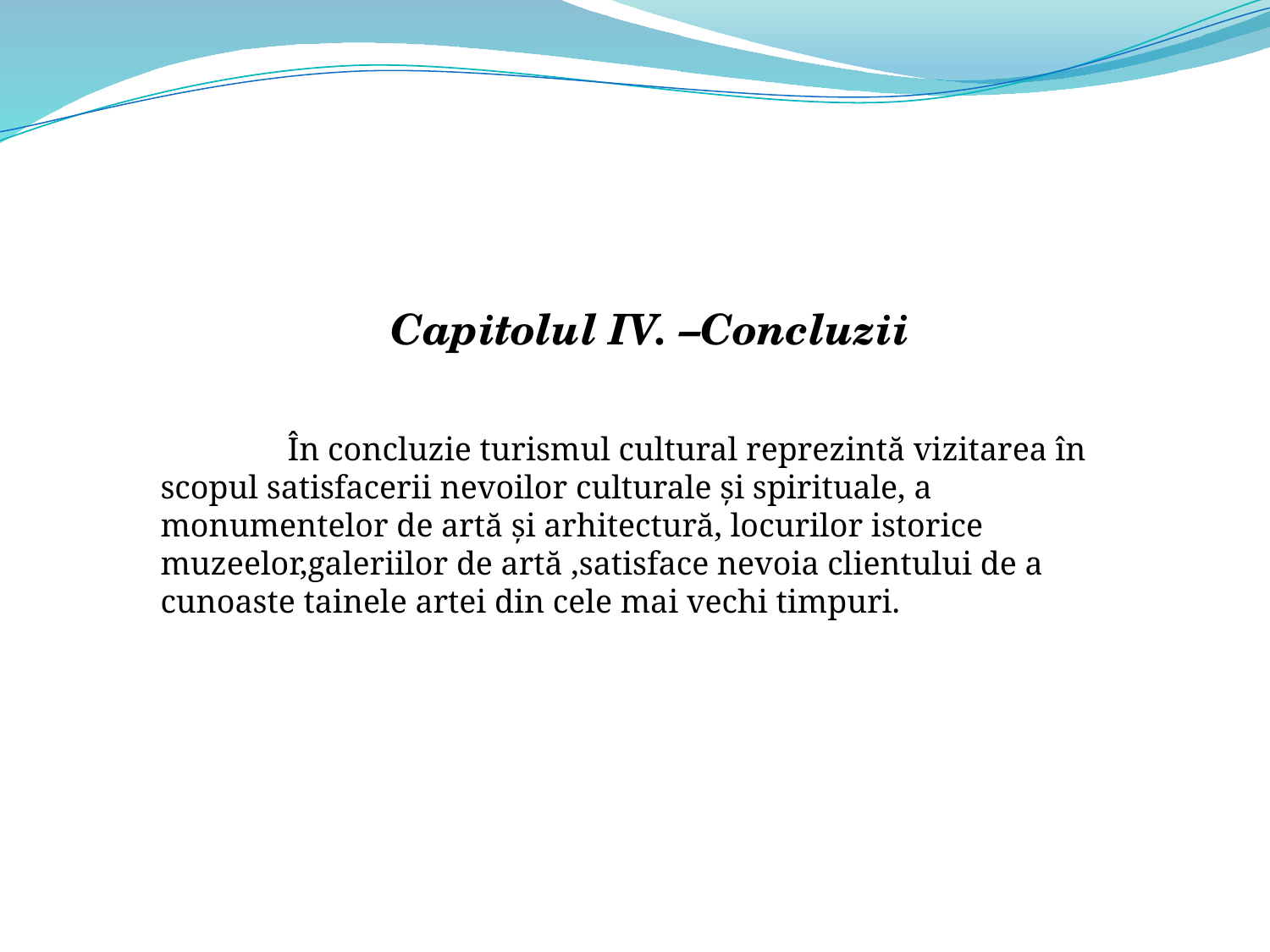

Capitolul IV. –Concluzii

	În concluzie turismul cultural reprezintă vizitarea în scopul satisfacerii nevoilor culturale şi spirituale, a monumentelor de artă şi arhitectură, locurilor istorice muzeelor,galeriilor de artă ,satisface nevoia clientului de a cunoaste tainele artei din cele mai vechi timpuri.